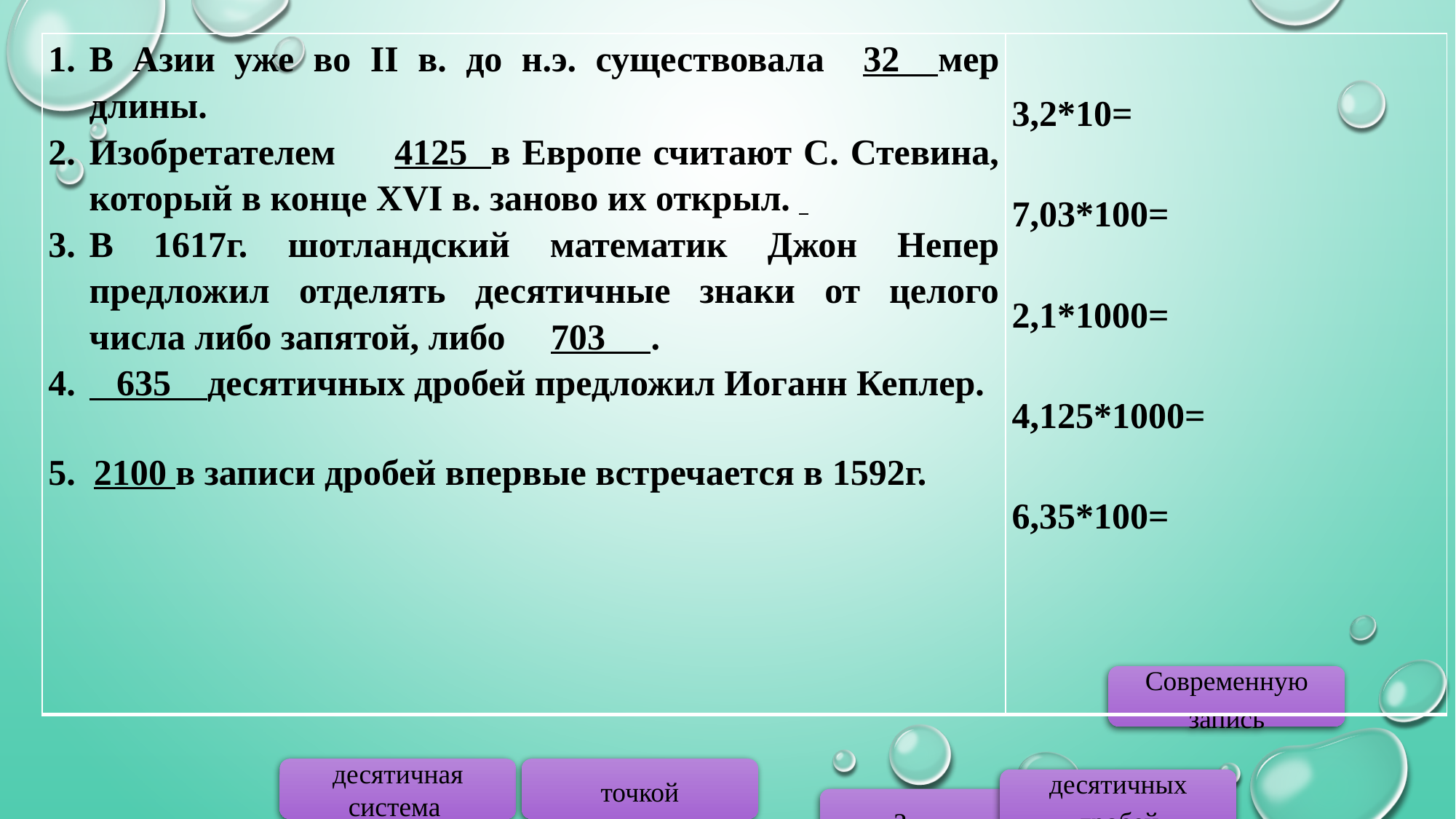

| В Азии уже во II в. до н.э. существовала 32 мер длины. Изобретателем 4125 в Европе считают С. Стевина, который в конце XVI в. заново их открыл. В 1617г. шотландский математик Джон Непер предложил отделять десятичные знаки от целого числа либо запятой, либо 703 . 635 десятичных дробей предложил Иоганн Кеплер.   5. 2100 в записи дробей впервые встречается в 1592г. | 3,2\*10= 7,03\*100= 2,1\*1000= 4,125\*1000= 6,35\*100= |
| --- | --- |
Современную запись
десятичная система
точкой
десятичных дробей
Запятая